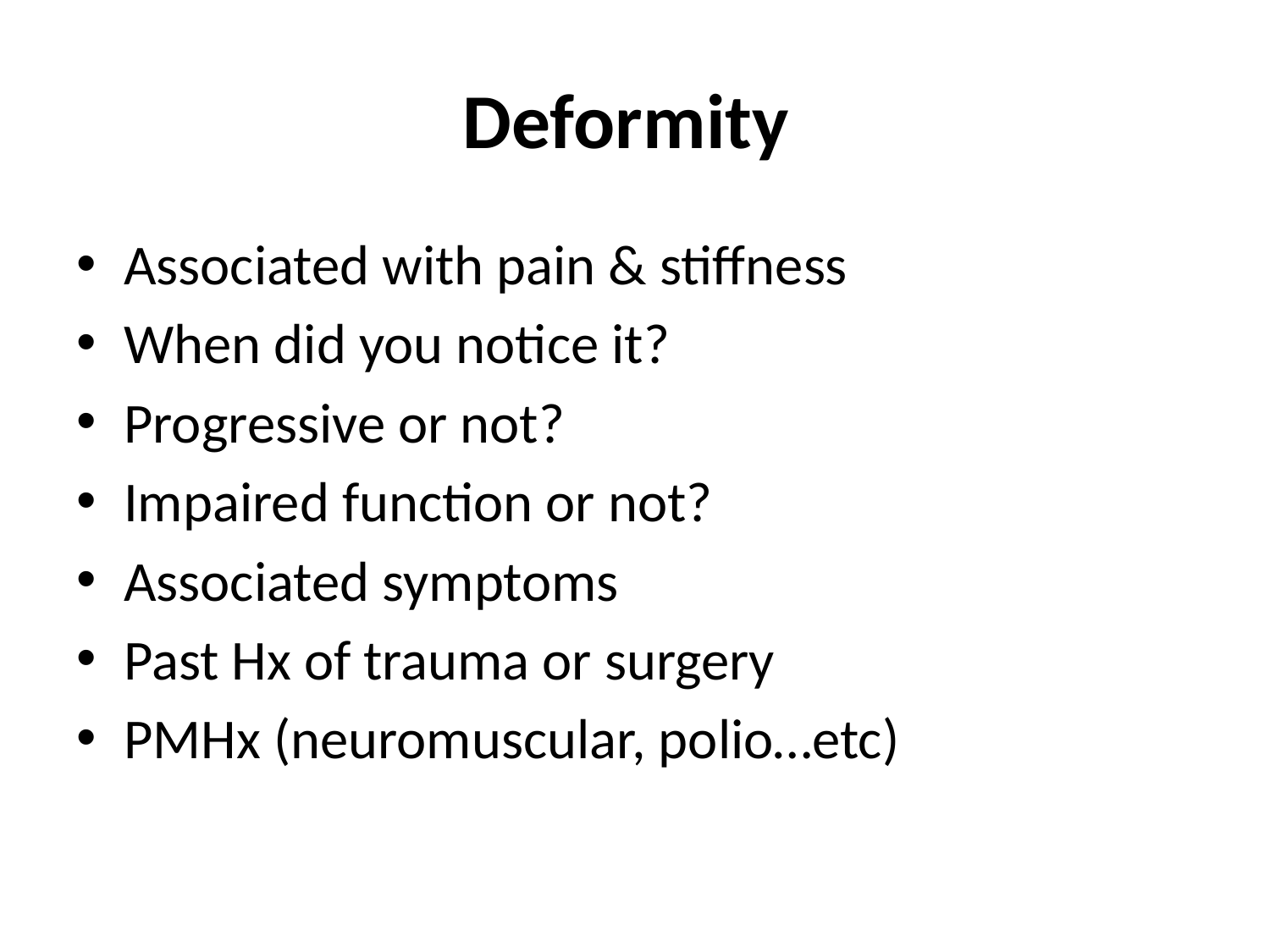

# Deformity
Associated with pain & stiffness
When did you notice it?
Progressive or not?
Impaired function or not?
Associated symptoms
Past Hx of trauma or surgery
PMHx (neuromuscular, polio…etc)